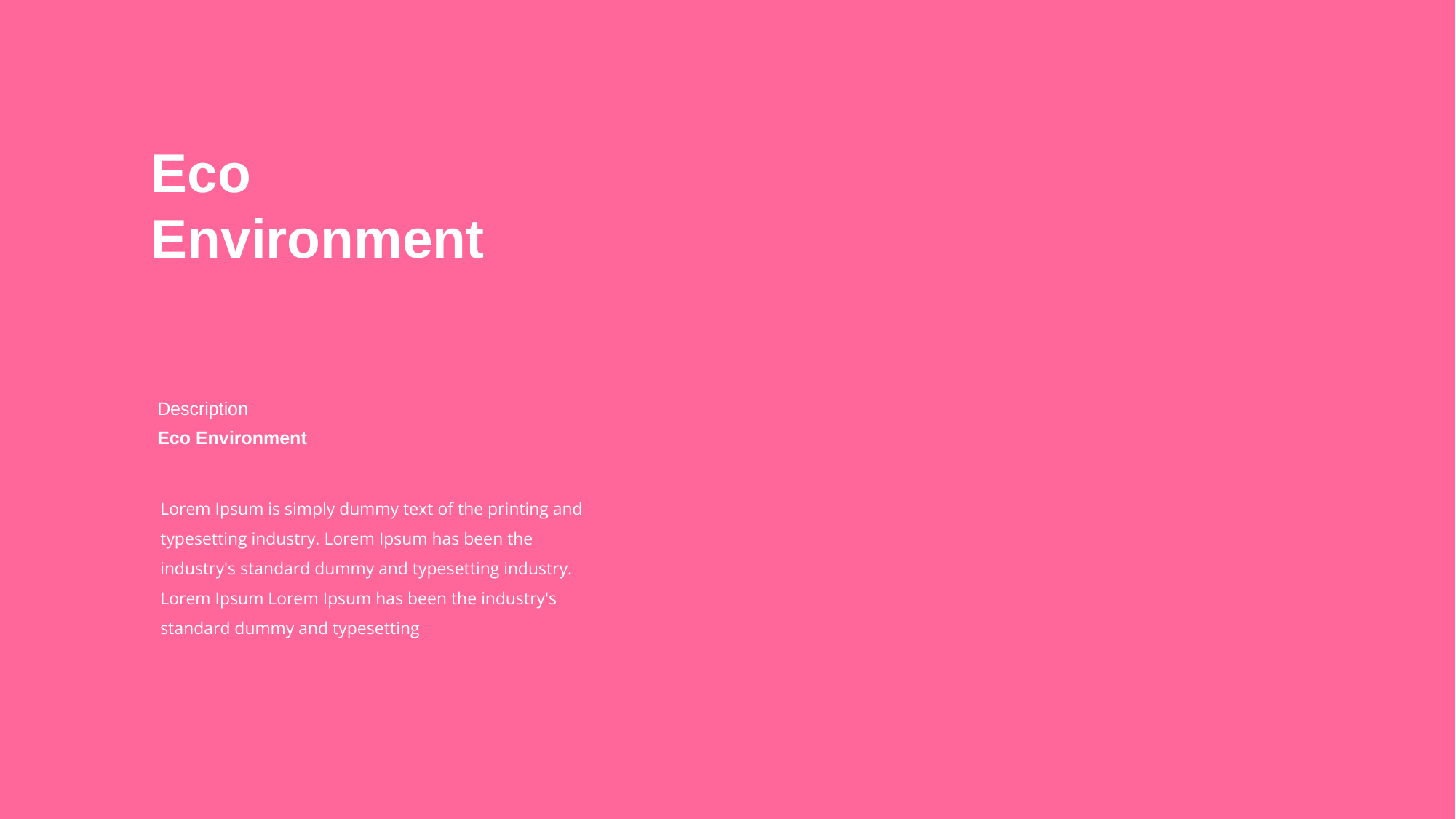

Eco
Environment

Description
Eco Environment
Lorem Ipsum is simply dummy text of the printing and typesetting industry. Lorem Ipsum has been the industry's standard dummy and typesetting industry. Lorem Ipsum Lorem Ipsum has been the industry's standard dummy and typesetting